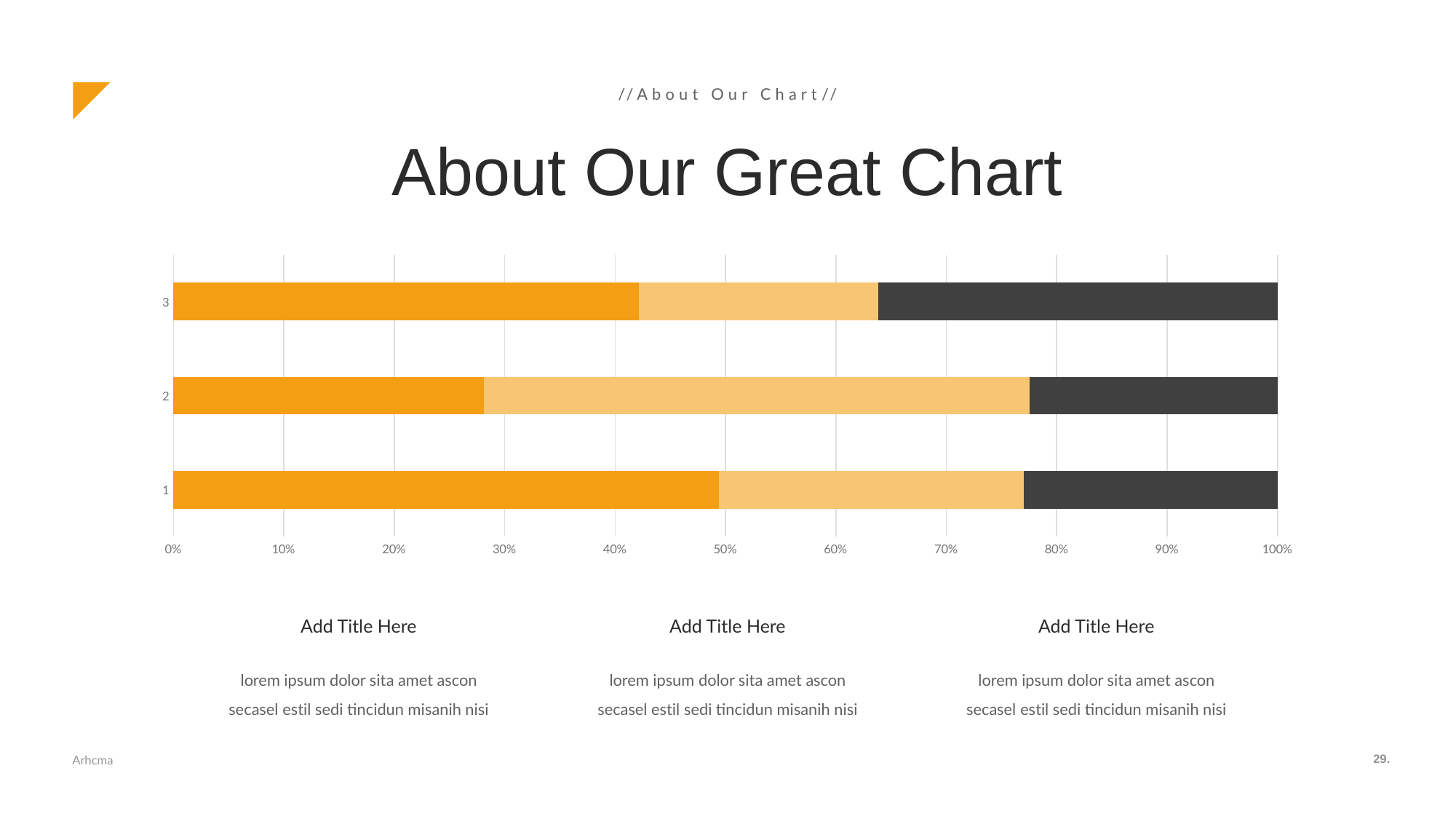

//About Our Chart//
About Our Great Chart

### Chart

| Category | Series 1 | Series 2 | Series 3 |
|---|---|---|---|
| 1 | 4.3 | 2.4 | 2.0 |
| 2 | 2.5 | 4.4 | 2.0 |
| 3 | 3.5 | 1.8 | 3.0 |
Add Title Here
lorem ipsum dolor sita amet ascon secasel estil sedi tincidun misanih nisi
Add Title Here
lorem ipsum dolor sita amet ascon secasel estil sedi tincidun misanih nisi
Add Title Here
lorem ipsum dolor sita amet ascon secasel estil sedi tincidun misanih nisi
29.
Arhcma